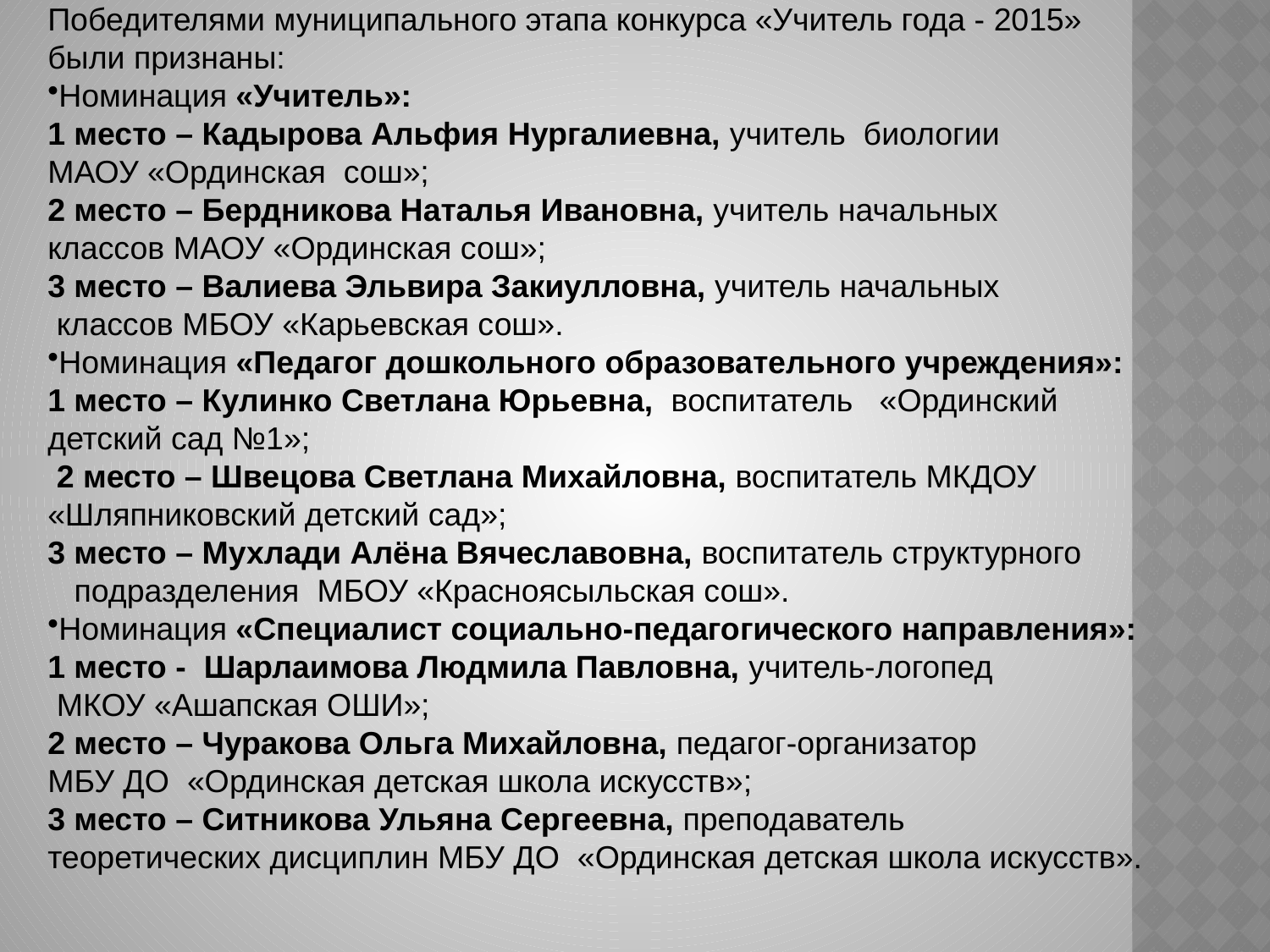

Победителями муниципального этапа конкурса «Учитель года - 2015»
были признаны:
Номинация «Учитель»:
1 место – Кадырова Альфия Нургалиевна, учитель  биологии
МАОУ «Ординская  сош»;
2 место – Бердникова Наталья Ивановна, учитель начальных
классов МАОУ «Ординская сош»;
3 место – Валиева Эльвира Закиулловна, учитель начальных
 классов МБОУ «Карьевская сош».
Номинация «Педагог дошкольного образовательного учреждения»:
1 место – Кулинко Светлана Юрьевна,  воспитатель   «Ординский
детский сад №1»;
 2 место – Швецова Светлана Михайловна, воспитатель МКДОУ
«Шляпниковский детский сад»;
3 место – Мухлади Алёна Вячеславовна, воспитатель структурного
   подразделения  МБОУ «Красноясыльская сош».
Номинация «Специалист социально-педагогического направления»:
1 место -  Шарлаимова Людмила Павловна, учитель-логопед
 МКОУ «Ашапская ОШИ»;
2 место – Чуракова Ольга Михайловна, педагог-организатор
МБУ ДО  «Ординская детская школа искусств»;
3 место – Ситникова Ульяна Сергеевна, преподаватель
теоретических дисциплин МБУ ДО  «Ординская детская школа искусств».